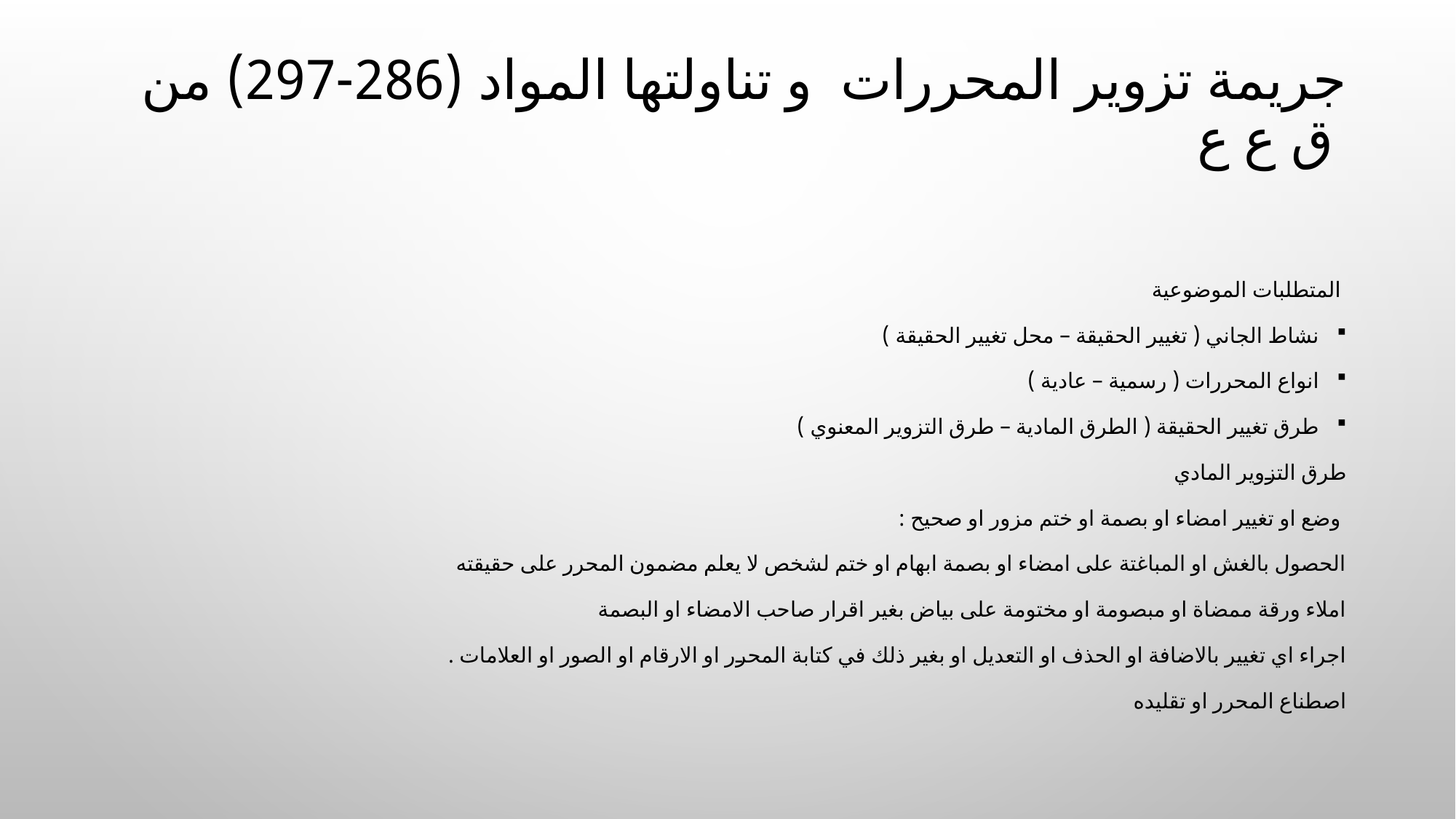

# جريمة تزوير المحررات  و تناولتها المواد (286-297) من ق ع ع
المتطلبات الموضوعية
نشاط الجاني ( تغيير الحقيقة – محل تغيير الحقيقة )
انواع المحررات ( رسمية – عادية )
طرق تغيير الحقيقة ( الطرق المادية – طرق التزوير المعنوي )
طرق التزوير المادي
 وضع او تغيير امضاء او بصمة او ختم مزور او صحيح :
الحصول بالغش او المباغتة على امضاء او بصمة ابهام او ختم لشخص لا يعلم مضمون المحرر على حقيقته
املاء ورقة ممضاة او مبصومة او مختومة على بياض بغير اقرار صاحب الامضاء او البصمة
اجراء اي تغيير بالاضافة او الحذف او التعديل او بغير ذلك في كتابة المحرر او الارقام او الصور او العلامات .
اصطناع المحرر او تقليده